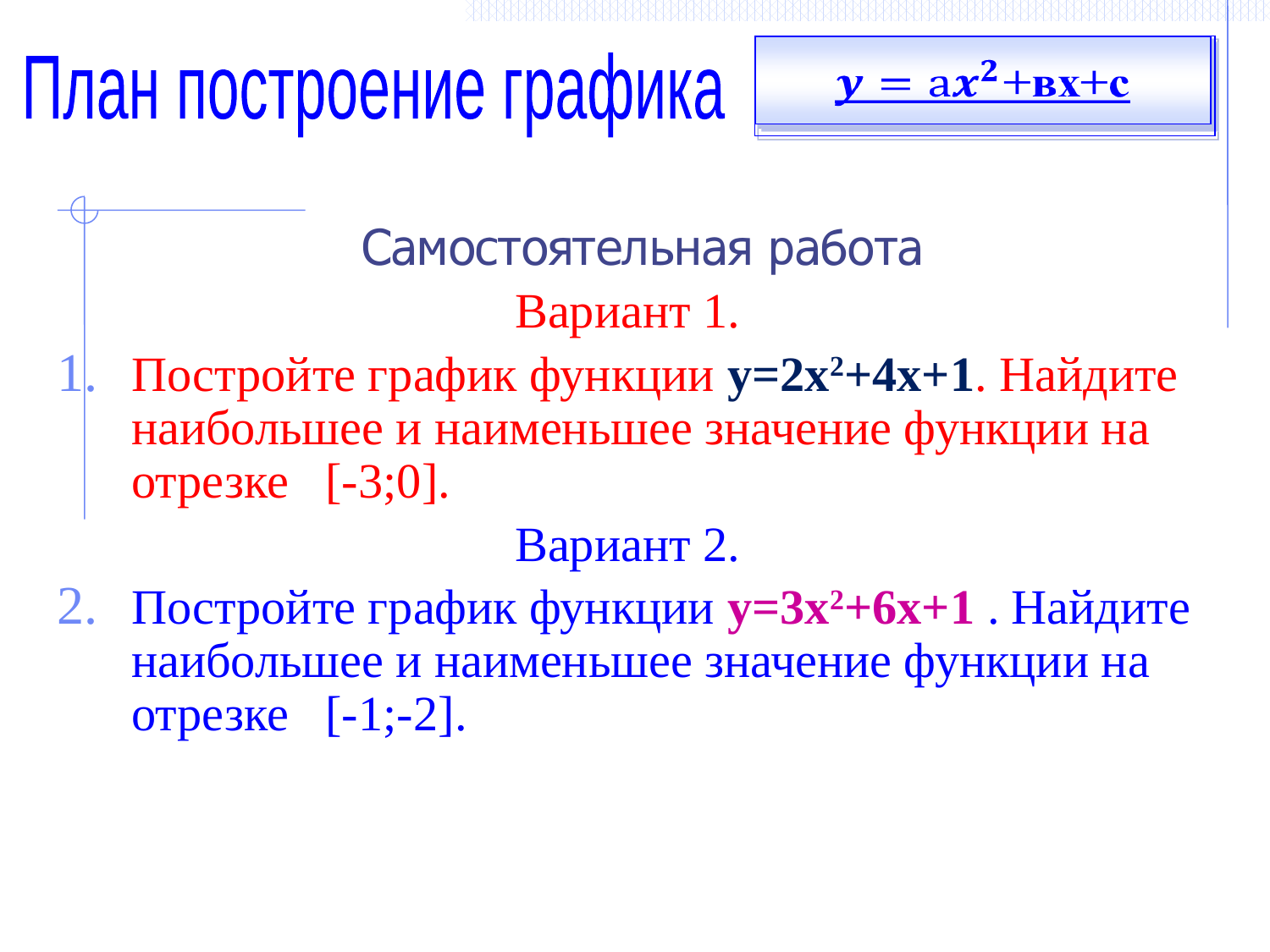

План построение графика

   Самостоятельная работа
Вариант 1.
Постройте график функции у=2х2+4х+1. Найдите наибольшее и наименьшее значение функции на отрезке   [-3;0].
Вариант 2.
Постройте график функции у=3х2+6х+1 . Найдите наибольшее и наименьшее значение функции на отрезке   [-1;-2].